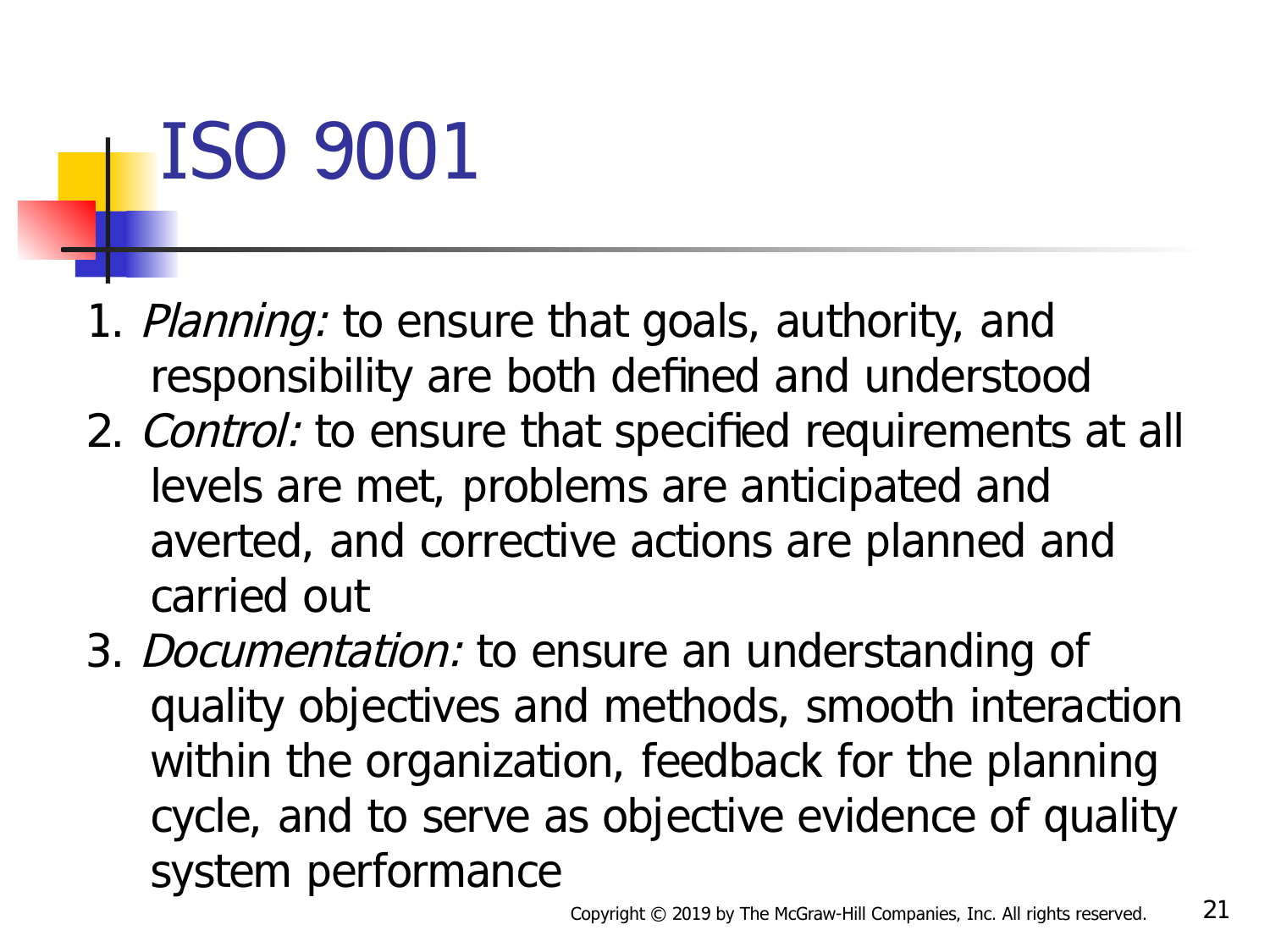

# ISO 9001
1. Planning: to ensure that goals, authority, and responsibility are both defined and understood
2. Control: to ensure that specified requirements at all levels are met, problems are anticipated and averted, and corrective actions are planned and carried out
3. Documentation: to ensure an understanding of quality objectives and methods, smooth interaction within the organization, feedback for the planning cycle, and to serve as objective evidence of quality system performance
Copyright © 2019 by The McGraw-Hill Companies, Inc. All rights reserved.
21